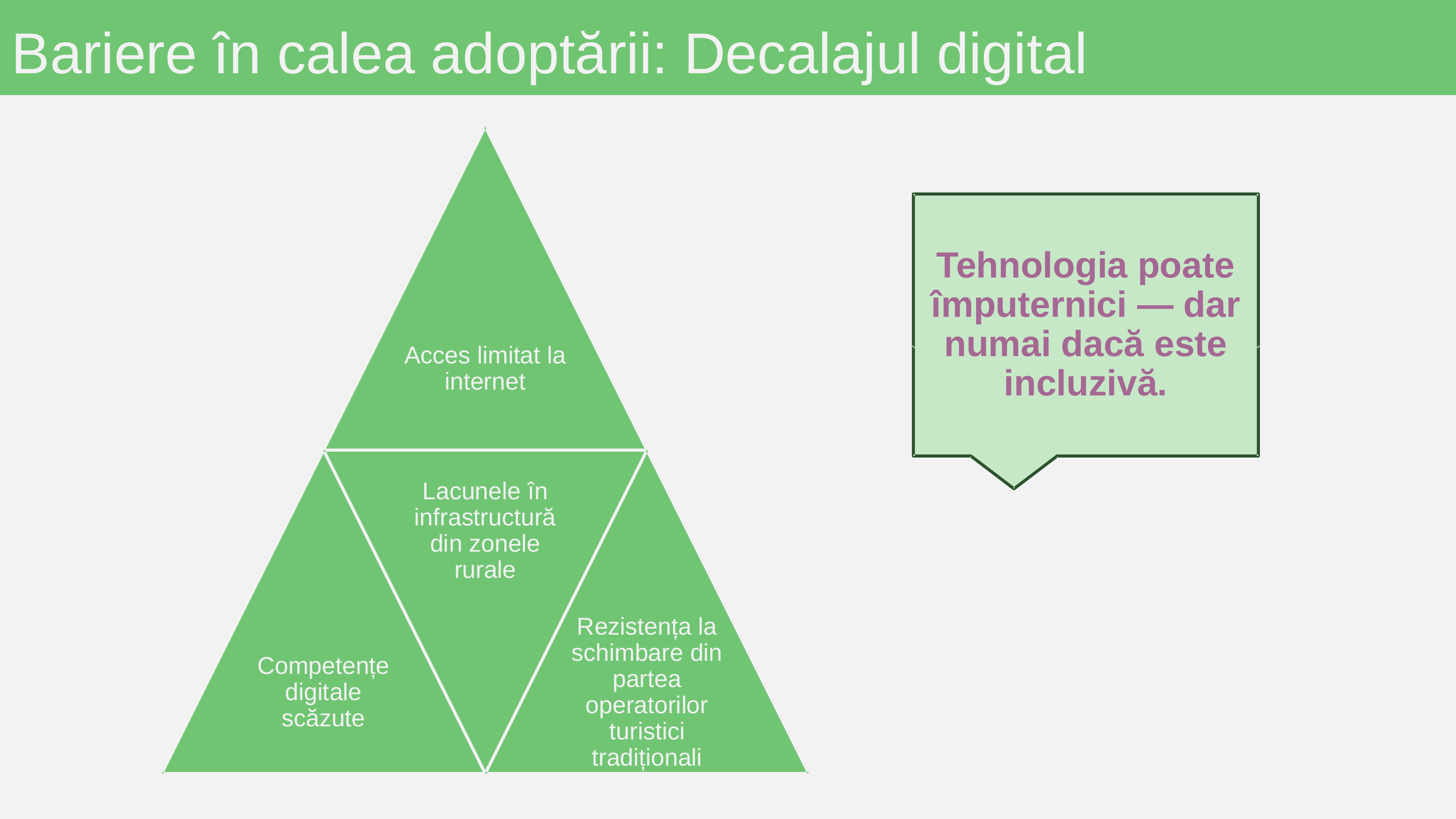

Bariere în calea adoptării: Decalajul digital

Tehnologia poate împuternici — dar numai dacă este incluzivă.

Acces limitat la internet

Lacunele în infrastructură din zonele rurale

Competențe digitale scăzute

Rezistența la schimbare din partea operatorilor turistici tradiționali